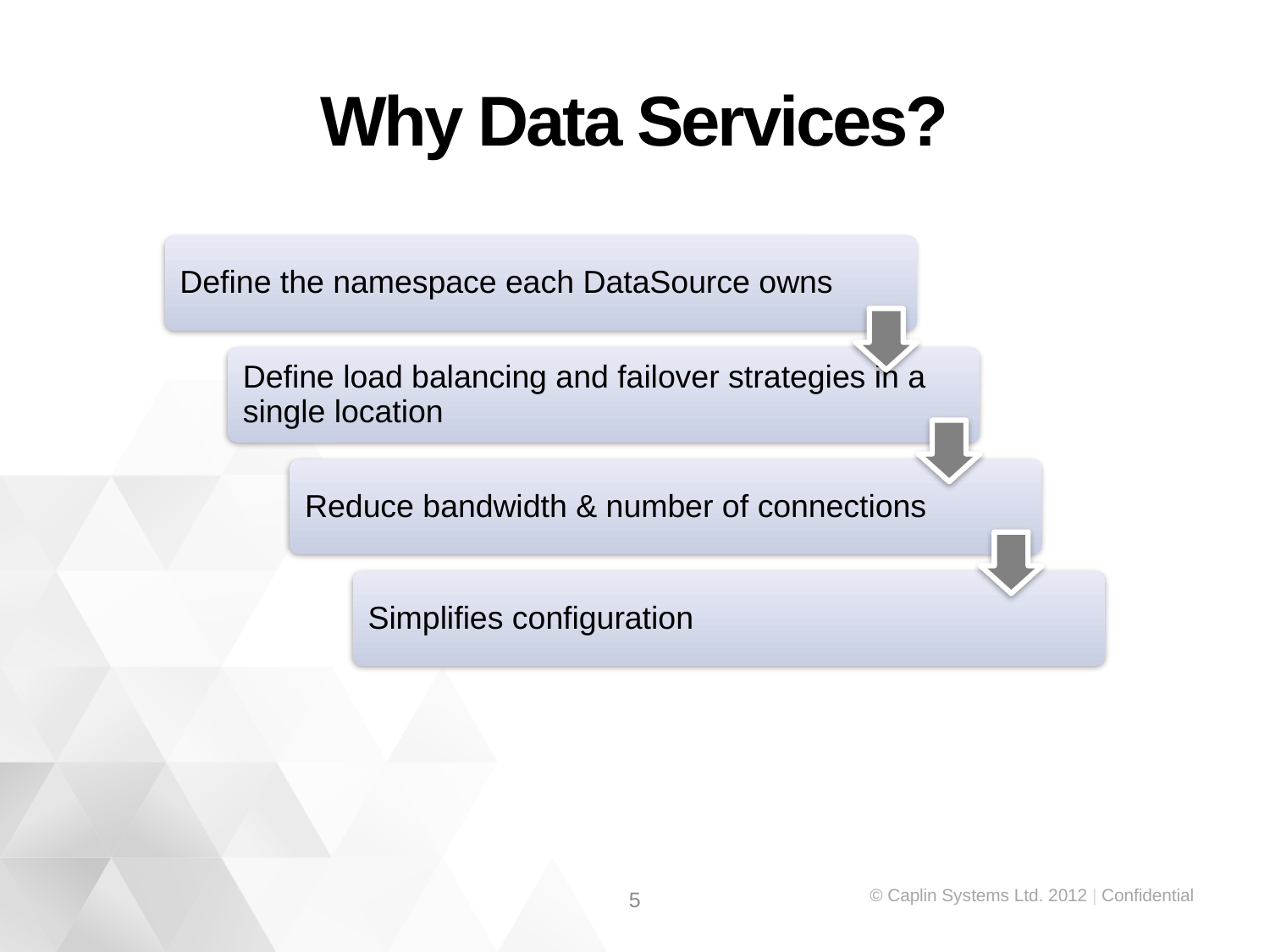

# Why Data Services?
Define the namespace each DataSource owns
Define load balancing and failover strategies in a single location
Reduce bandwidth & number of connections
Simplifies configuration

5